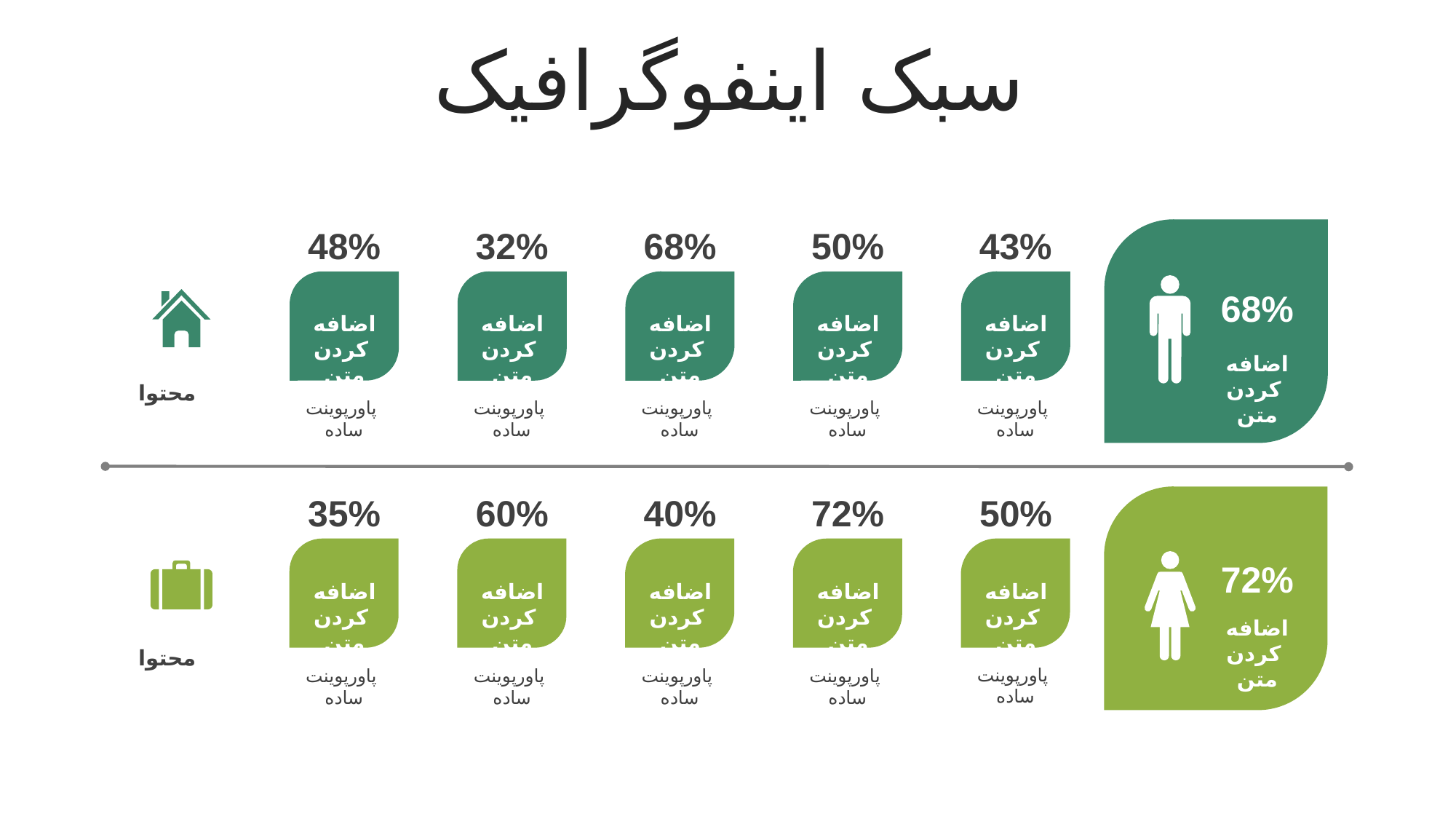

سبک اینفوگرافیک
48%
32%
68%
50%
43%

68%
اضافه کردن
متن

اضافه کردن
متن
اضافه کردن
متن
اضافه کردن
متن
اضافه کردن
متن
اضافه کردن
متن
محتوا
پاورپوینت
ساده
پاورپوینت
ساده
پاورپوینت
ساده
پاورپوینت
ساده
پاورپوینت
ساده
35%
60%
40%
72%
50%

72%
اضافه کردن
متن

اضافه کردن
متن
اضافه کردن
متن
اضافه کردن
متن
اضافه کردن
متن
اضافه کردن
متن
محتوا
پاورپوینت
ساده
پاورپوینت
ساده
پاورپوینت
ساده
پاورپوینت
ساده
پاورپوینت
ساده